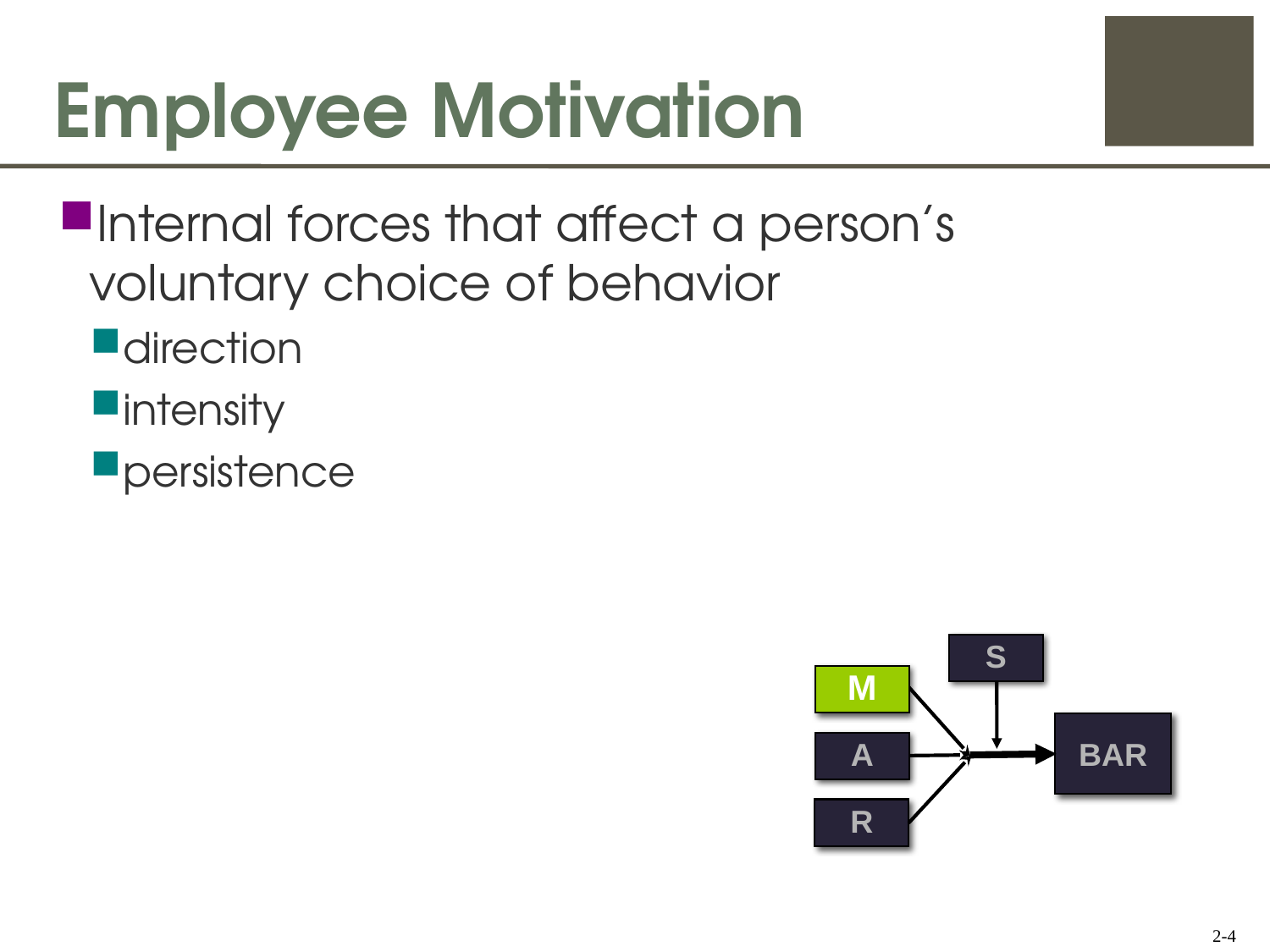

# Employee Motivation

Internal forces that affect a person’s voluntary choice of behavior
direction
intensity
persistence
S
M

BAR
A

R